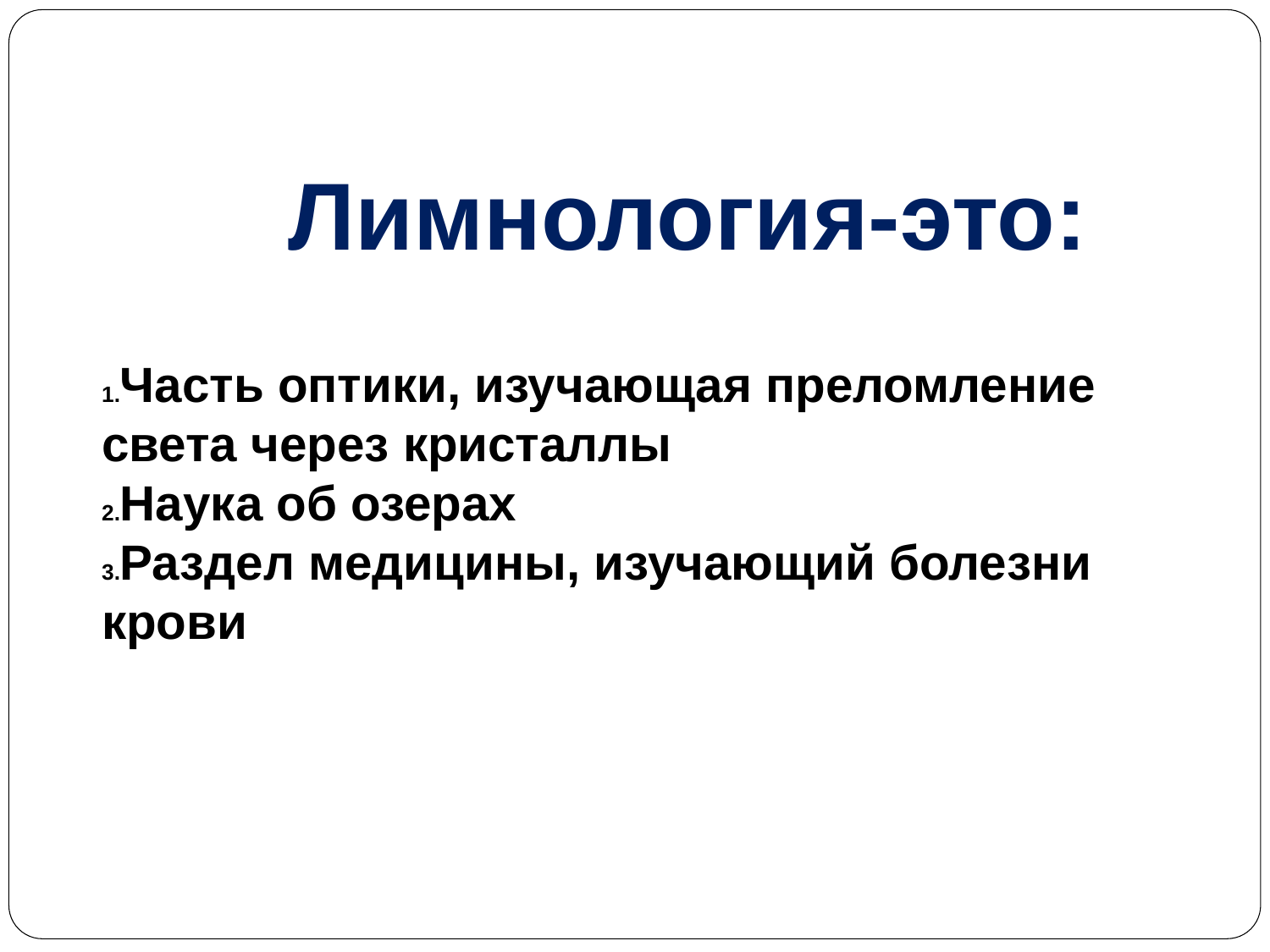

Лимнология-это:
Часть оптики, изучающая преломление света через кристаллы
Наука об озерах
Раздел медицины, изучающий болезни крови